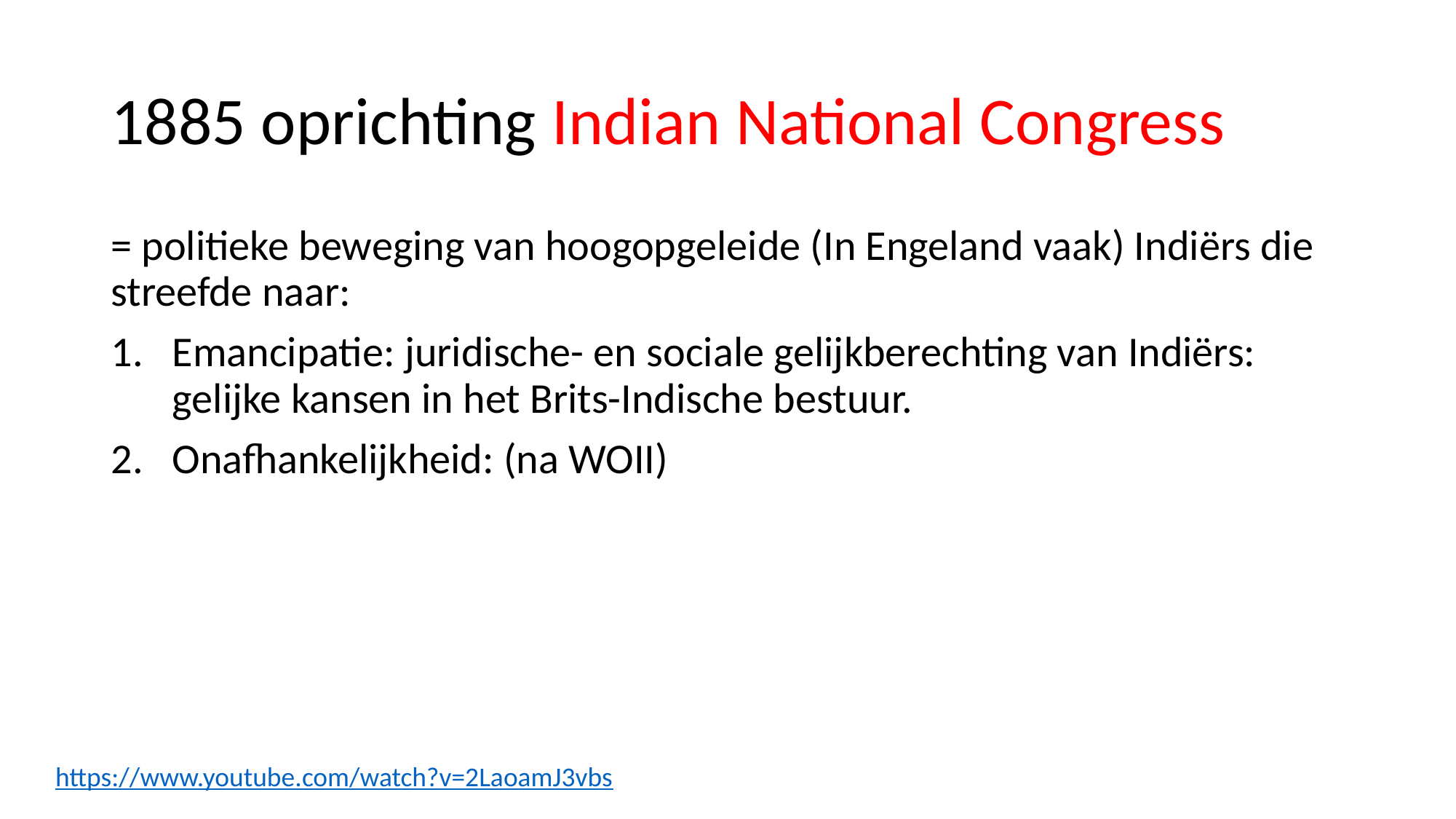

# 1885 oprichting Indian National Congress
= politieke beweging van hoogopgeleide (In Engeland vaak) Indiërs die streefde naar:
Emancipatie: juridische- en sociale gelijkberechting van Indiërs: gelijke kansen in het Brits-Indische bestuur.
Onafhankelijkheid: (na WOII)

https://www.youtube.com/watch?v=2LaoamJ3vbs